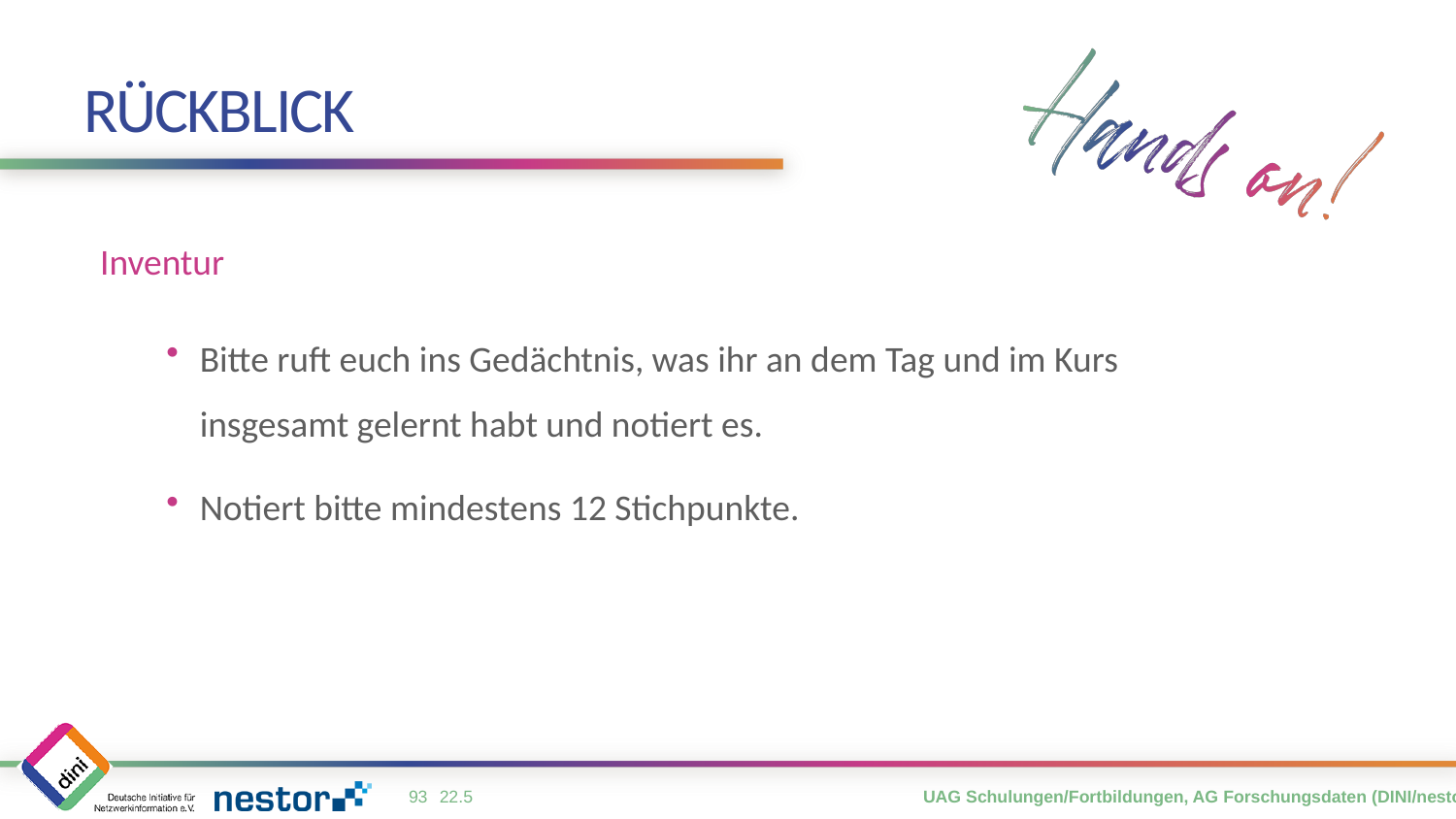

# Rückblick
Inventur
Bitte ruft euch ins Gedächtnis, was ihr an dem Tag und im Kurs insgesamt gelernt habt und notiert es.
Notiert bitte mindestens 12 Stichpunkte.
93
22.5